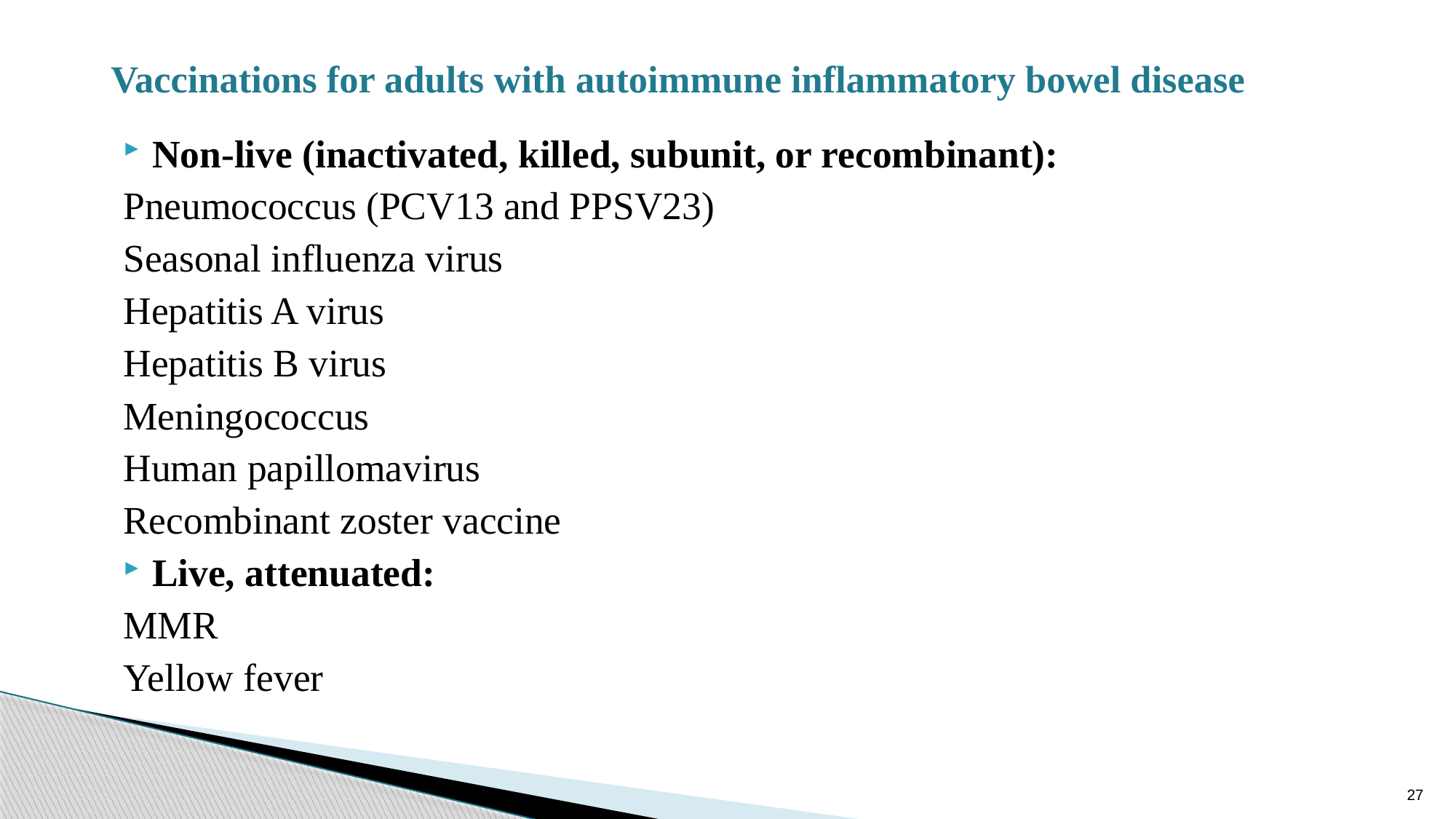

# Vaccinations for adults with autoimmune inflammatory bowel disease
Non-live (inactivated, killed, subunit, or recombinant):
Pneumococcus (PCV13 and PPSV23)
Seasonal influenza virus
Hepatitis A virus
Hepatitis B virus
Meningococcus
Human papillomavirus
Recombinant zoster vaccine
Live, attenuated:
MMR
Yellow fever
27